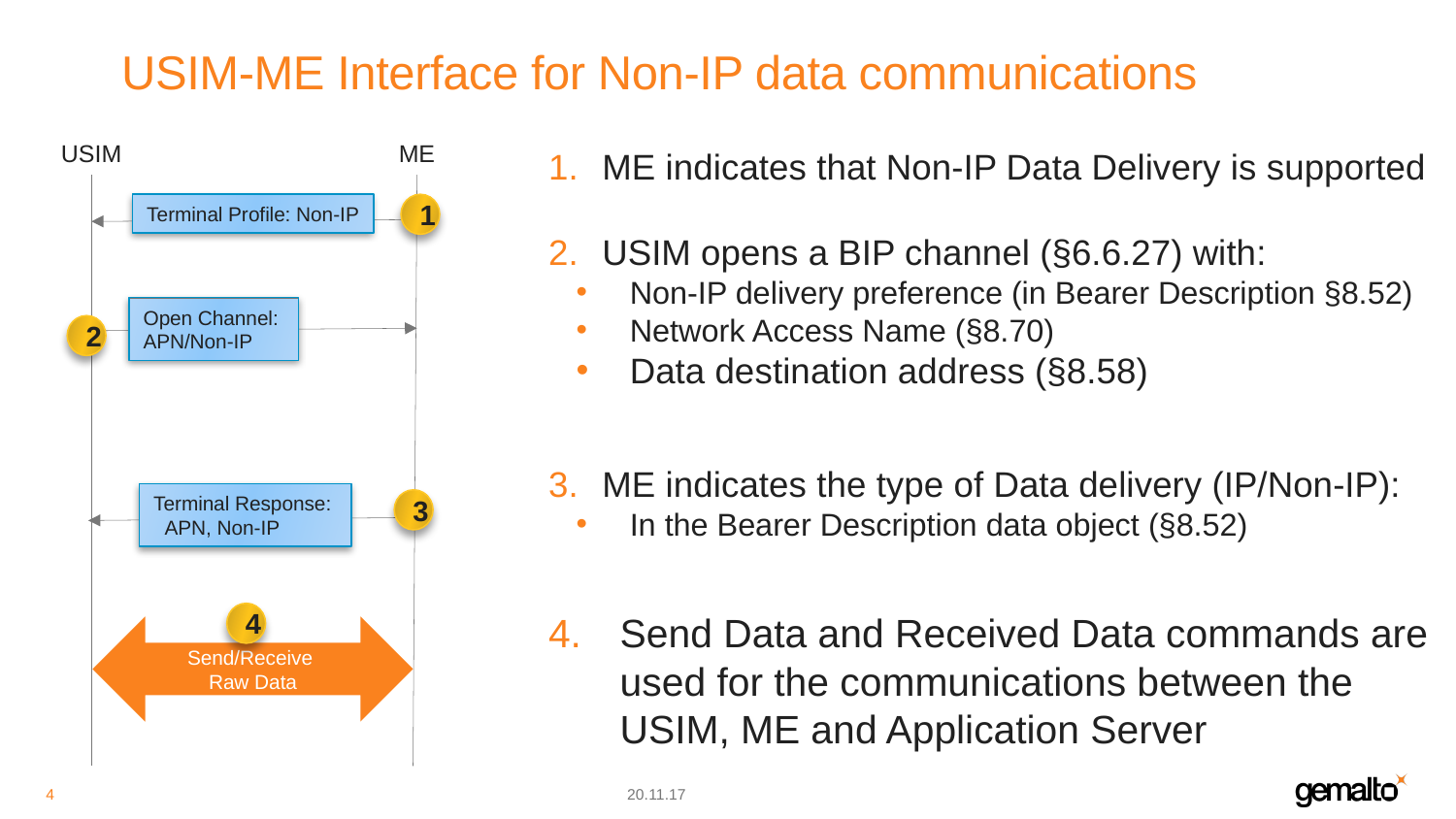

# USIM-ME Interface for Non-IP data communications
USIM
ME
ME indicates that Non-IP Data Delivery is supported

USIM opens a BIP channel (§6.6.27) with:
Non-IP delivery preference (in Bearer Description §8.52)
Network Access Name (§8.70)
Data destination address (§8.58)

ME indicates the type of Data delivery (IP/Non-IP):
In the Bearer Description data object (§8.52)

Send Data and Received Data commands are used for the communications between the USIM, ME and Application Server
Terminal Profile: Non-IP
1
Open Channel:
APN/Non-IP
2
Terminal Response:
  APN, Non-IP
3
4
Send/Receive
Raw Data
4
20.11.17